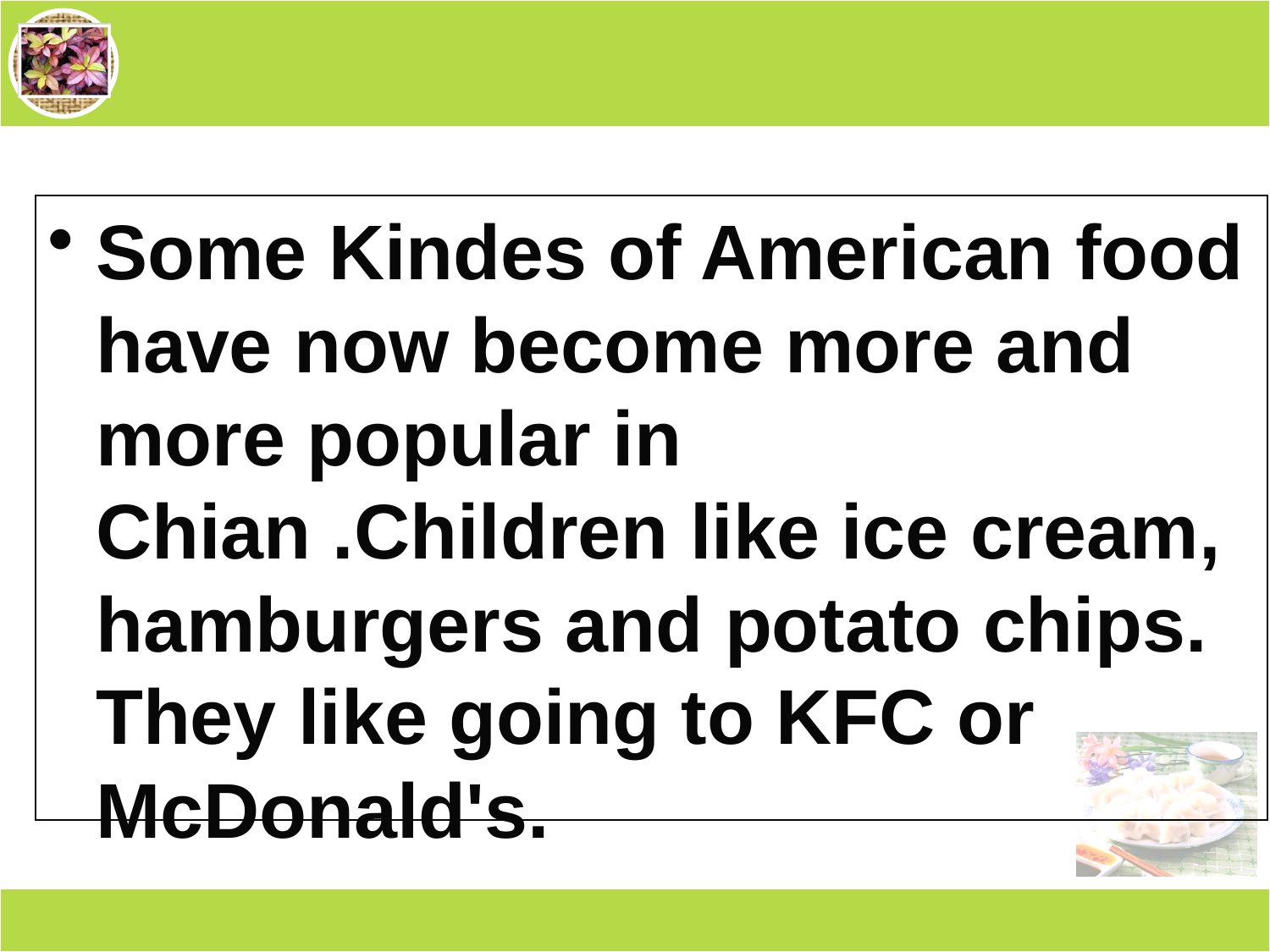

Some Kindes of American food have now become more and more popular in Chian .Children like ice cream, hamburgers and potato chips. They like going to KFC or McDonald's.